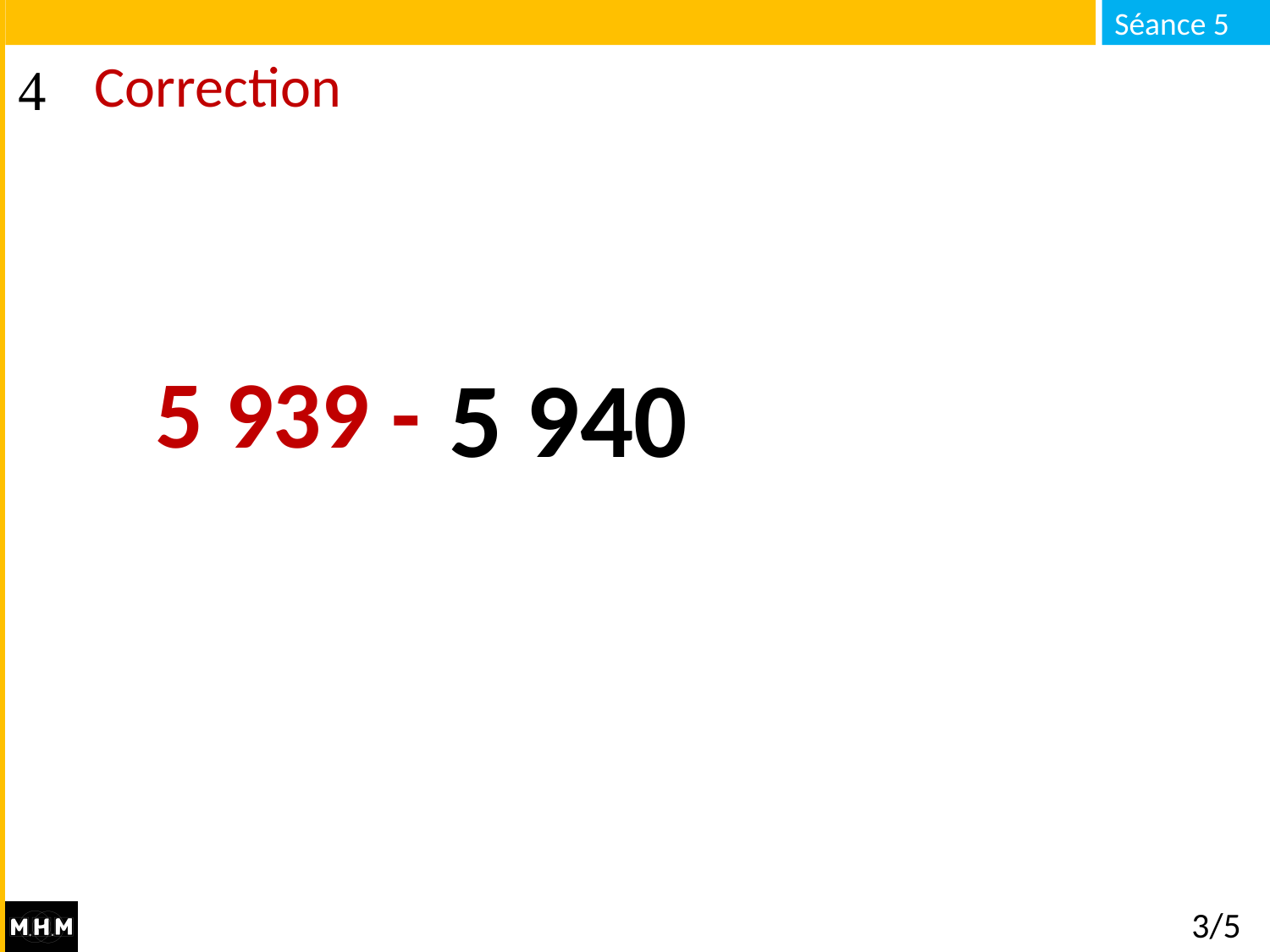

# Correction
5 940
5 939 -
3/5